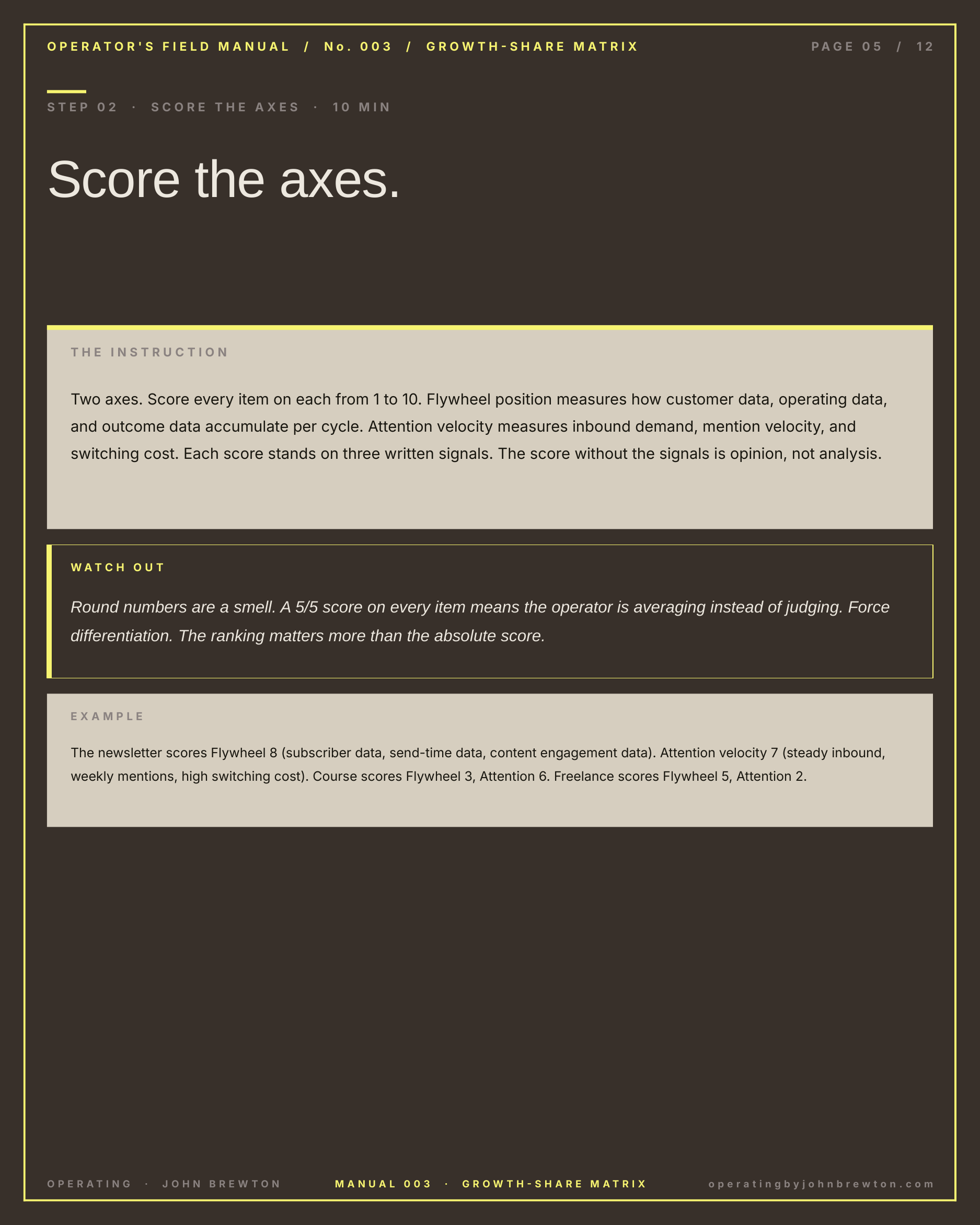

OPERATOR'S FIELD MANUAL  /  No. 003  /  GROWTH-SHARE MATRIX
PAGE 05  /  12

STEP 02  ·  SCORE THE AXES  ·  10 MIN
Score the axes.

THE INSTRUCTION
Two axes. Score every item on each from 1 to 10. Flywheel position measures how customer data, operating data, and outcome data accumulate per cycle. Attention velocity measures inbound demand, mention velocity, and switching cost. Each score stands on three written signals. The score without the signals is opinion, not analysis.

WATCH OUT
Round numbers are a smell. A 5/5 score on every item means the operator is averaging instead of judging. Force differentiation. The ranking matters more than the absolute score.

EXAMPLE
The newsletter scores Flywheel 8 (subscriber data, send-time data, content engagement data). Attention velocity 7 (steady inbound, weekly mentions, high switching cost). Course scores Flywheel 3, Attention 6. Freelance scores Flywheel 5, Attention 2.
MANUAL 003  ·  GROWTH-SHARE MATRIX
operatingbyjohnbrewton.com
OPERATING  ·  JOHN BREWTON